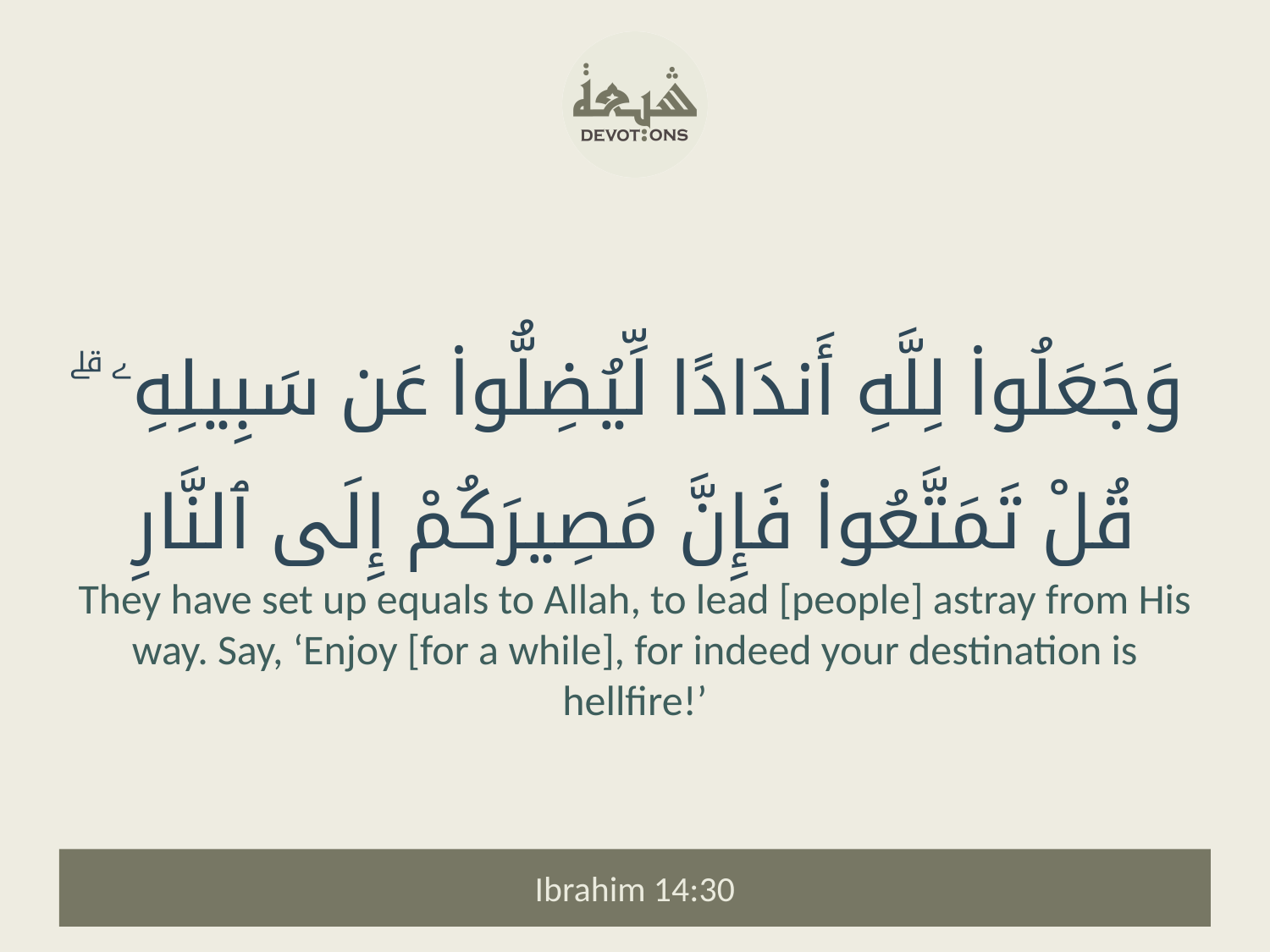

وَجَعَلُوا۟ لِلَّهِ أَندَادًا لِّيُضِلُّوا۟ عَن سَبِيلِهِۦ ۗ قُلْ تَمَتَّعُوا۟ فَإِنَّ مَصِيرَكُمْ إِلَى ٱلنَّارِ
They have set up equals to Allah, to lead [people] astray from His way. Say, ‘Enjoy [for a while], for indeed your destination is hellfire!’
Ibrahim 14:30